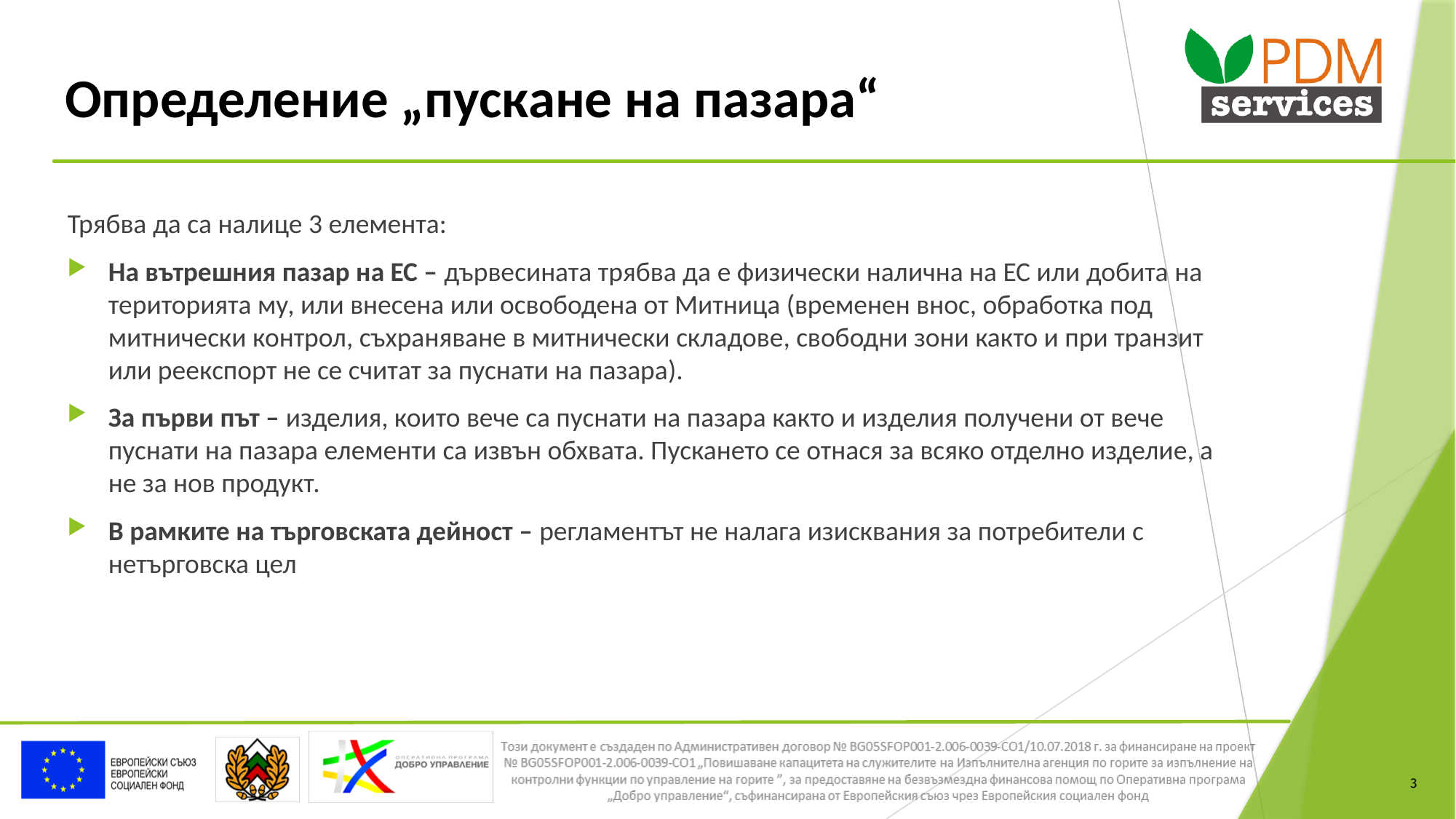

# Определение „пускане на пазара“
Трябва да са налице 3 елемента:
На вътрешния пазар на ЕС – дървесината трябва да е физически налична на ЕС или добита на територията му, или внесена или освободена от Митница (временен внос, обработка под митнически контрол, съхраняване в митнически складове, свободни зони както и при транзит или реекспорт не се считат за пуснати на пазара).
За първи път – изделия, които вече са пуснати на пазара както и изделия получени от вече пуснати на пазара елементи са извън обхвата. Пускането се отнася за всяко отделно изделие, а не за нов продукт.
В рамките на търговската дейност – регламентът не налага изисквания за потребители с нетърговска цел
3